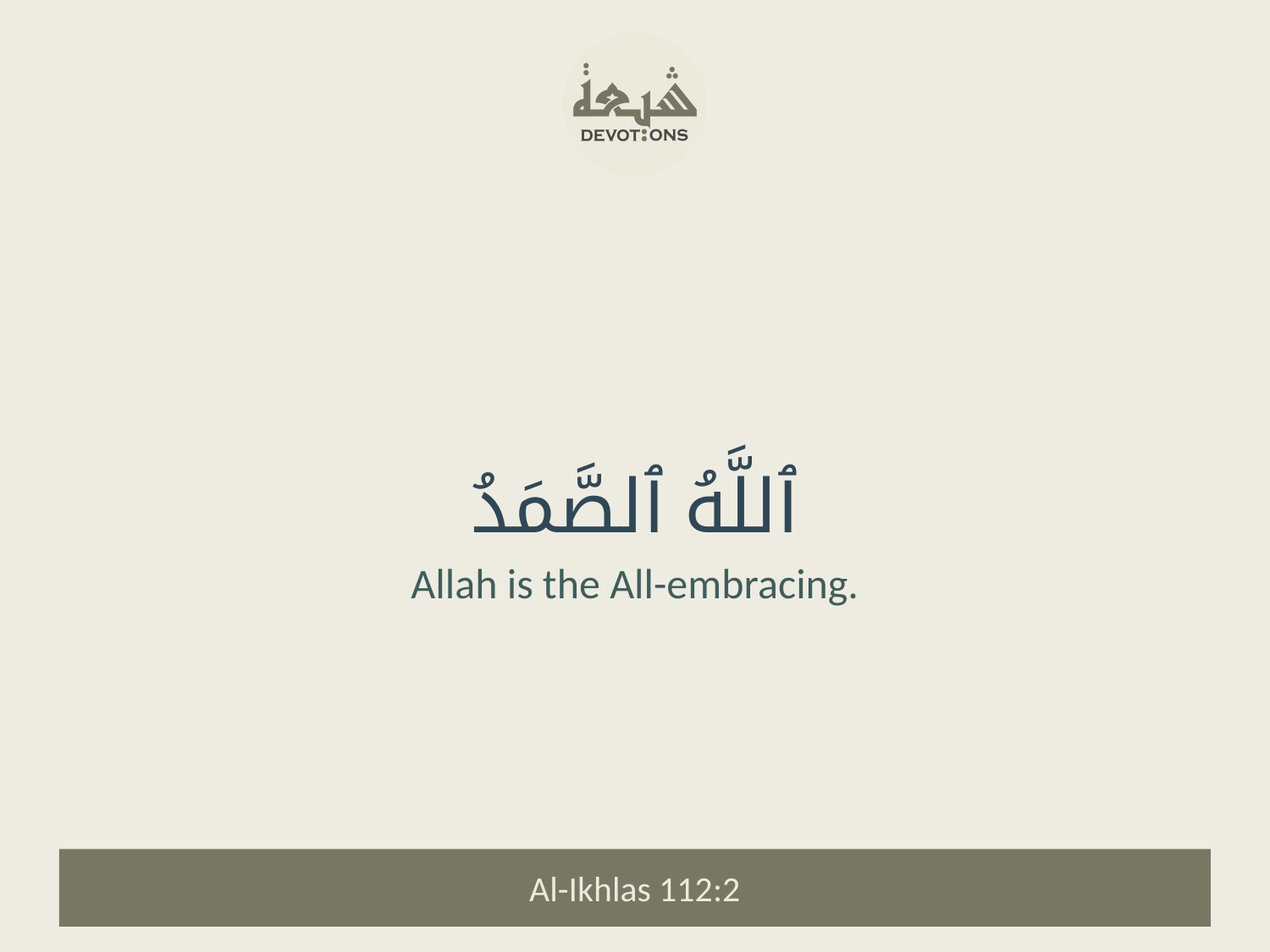

ٱللَّهُ ٱلصَّمَدُ
Allah is the All-embracing.
Al-Ikhlas 112:2